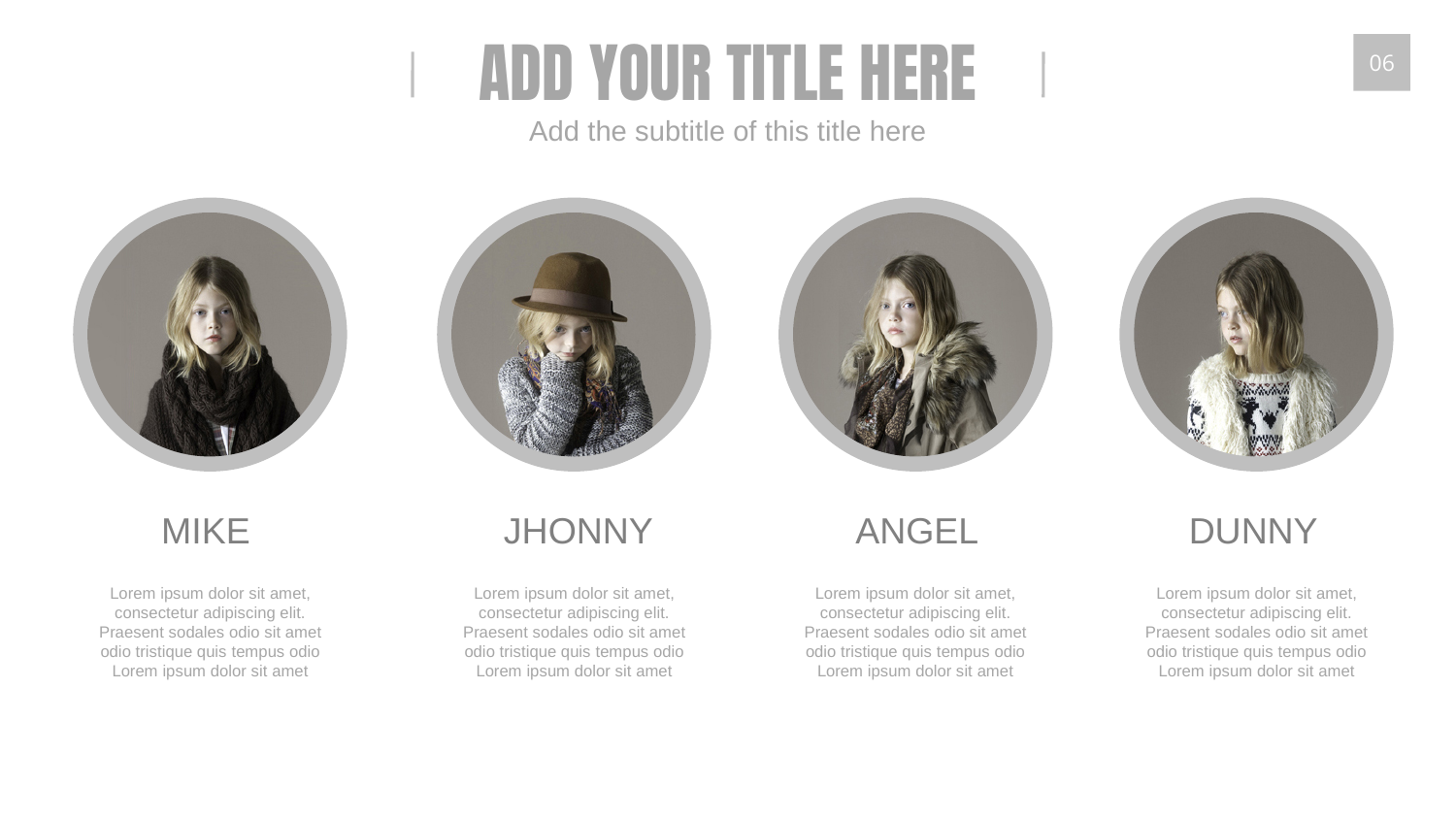

ADD YOUR TITLE HERE
Add the subtitle of this title here
06

MIKE
JHONNY
ANGEL
DUNNY
Lorem ipsum dolor sit amet, consectetur adipiscing elit. Praesent sodales odio sit amet odio tristique quis tempus odio Lorem ipsum dolor sit amet
Lorem ipsum dolor sit amet, consectetur adipiscing elit. Praesent sodales odio sit amet odio tristique quis tempus odio Lorem ipsum dolor sit amet
Lorem ipsum dolor sit amet, consectetur adipiscing elit. Praesent sodales odio sit amet odio tristique quis tempus odio Lorem ipsum dolor sit amet
Lorem ipsum dolor sit amet, consectetur adipiscing elit. Praesent sodales odio sit amet odio tristique quis tempus odio Lorem ipsum dolor sit amet